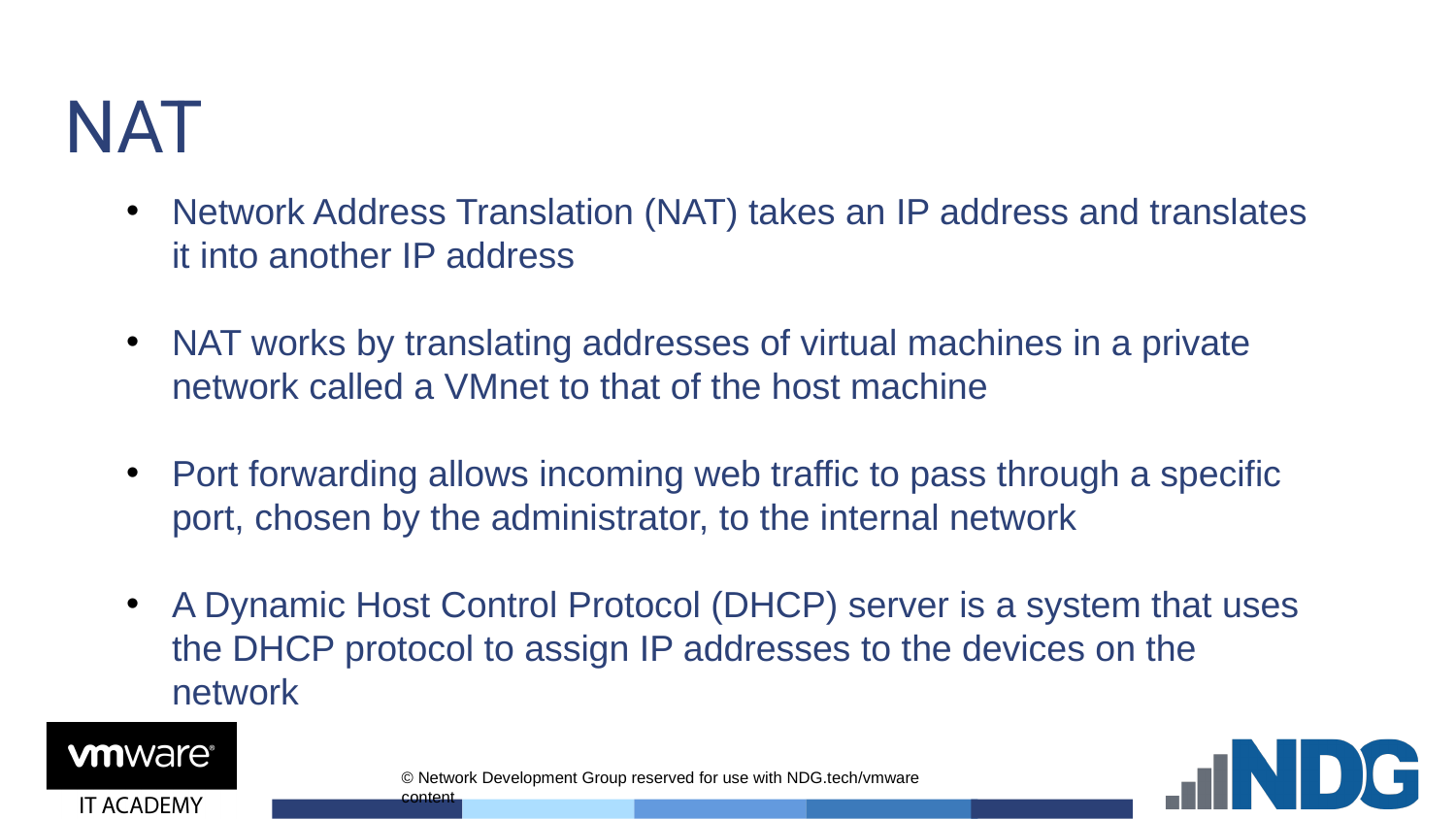

# NAT
Network Address Translation (NAT) takes an IP address and translates it into another IP address

NAT works by translating addresses of virtual machines in a private network called a VMnet to that of the host machine

Port forwarding allows incoming web traffic to pass through a specific port, chosen by the administrator, to the internal network

A Dynamic Host Control Protocol (DHCP) server is a system that uses the DHCP protocol to assign IP addresses to the devices on the network